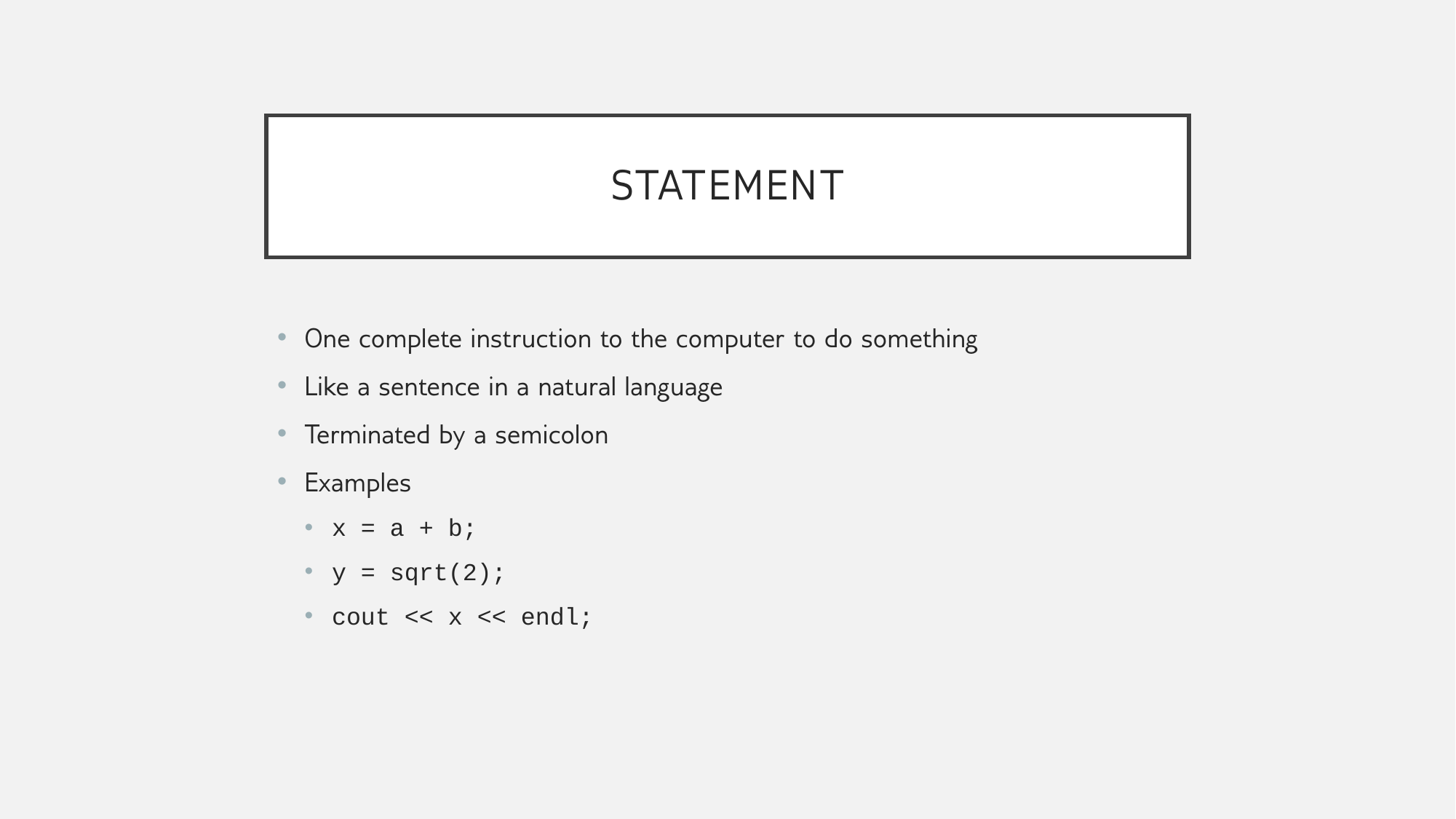

# Statement
One complete instruction to the computer to do something
Like a sentence in a natural language
Terminated by a semicolon
Examples
x = a + b;
y = sqrt(2);
cout << x << endl;